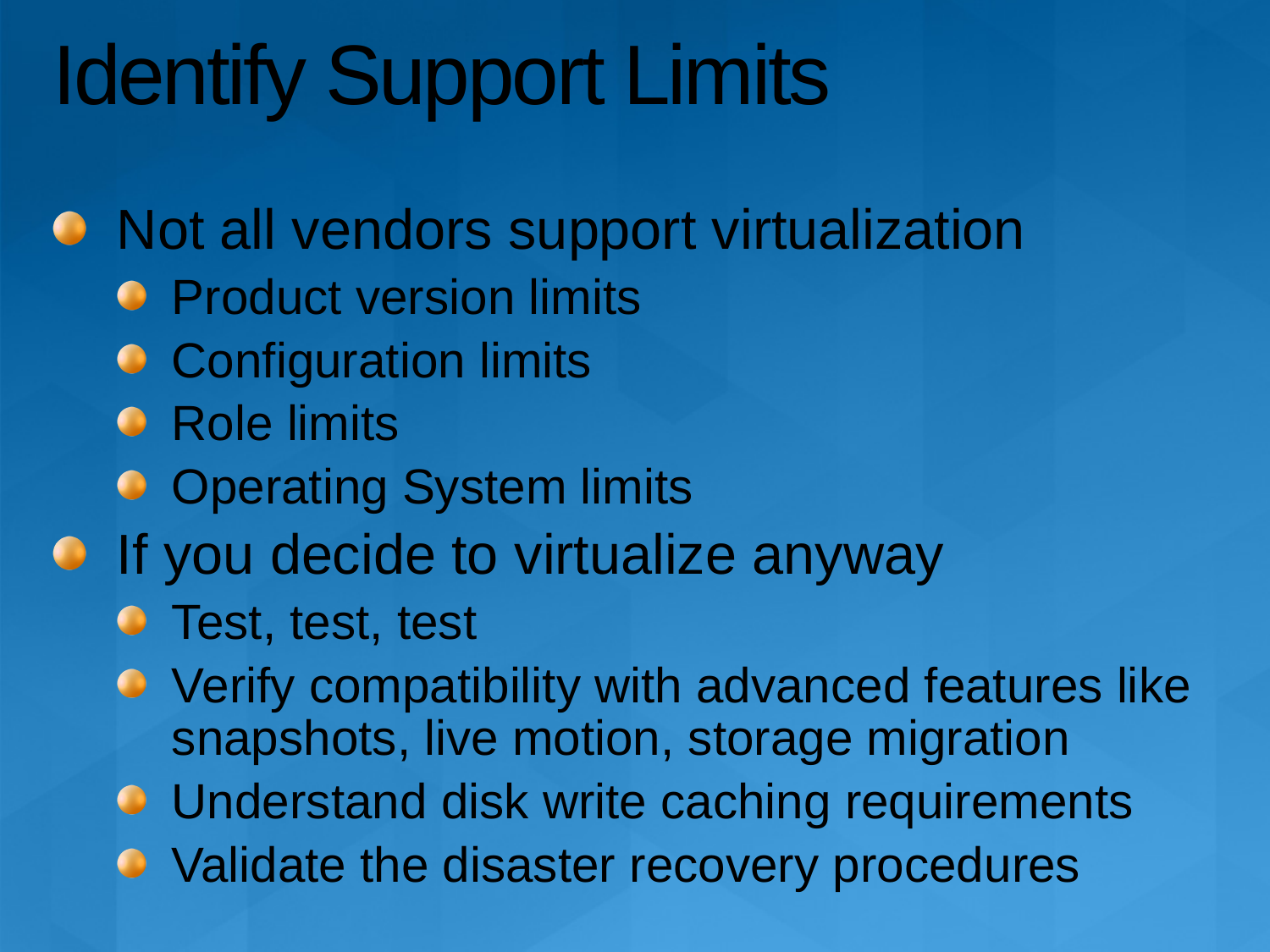

# Identify Support Limits
Not all vendors support virtualization
Product version limits
Configuration limits
Role limits
Operating System limits
If you decide to virtualize anyway
Test, test, test
Verify compatibility with advanced features like snapshots, live motion, storage migration
Understand disk write caching requirements
Validate the disaster recovery procedures